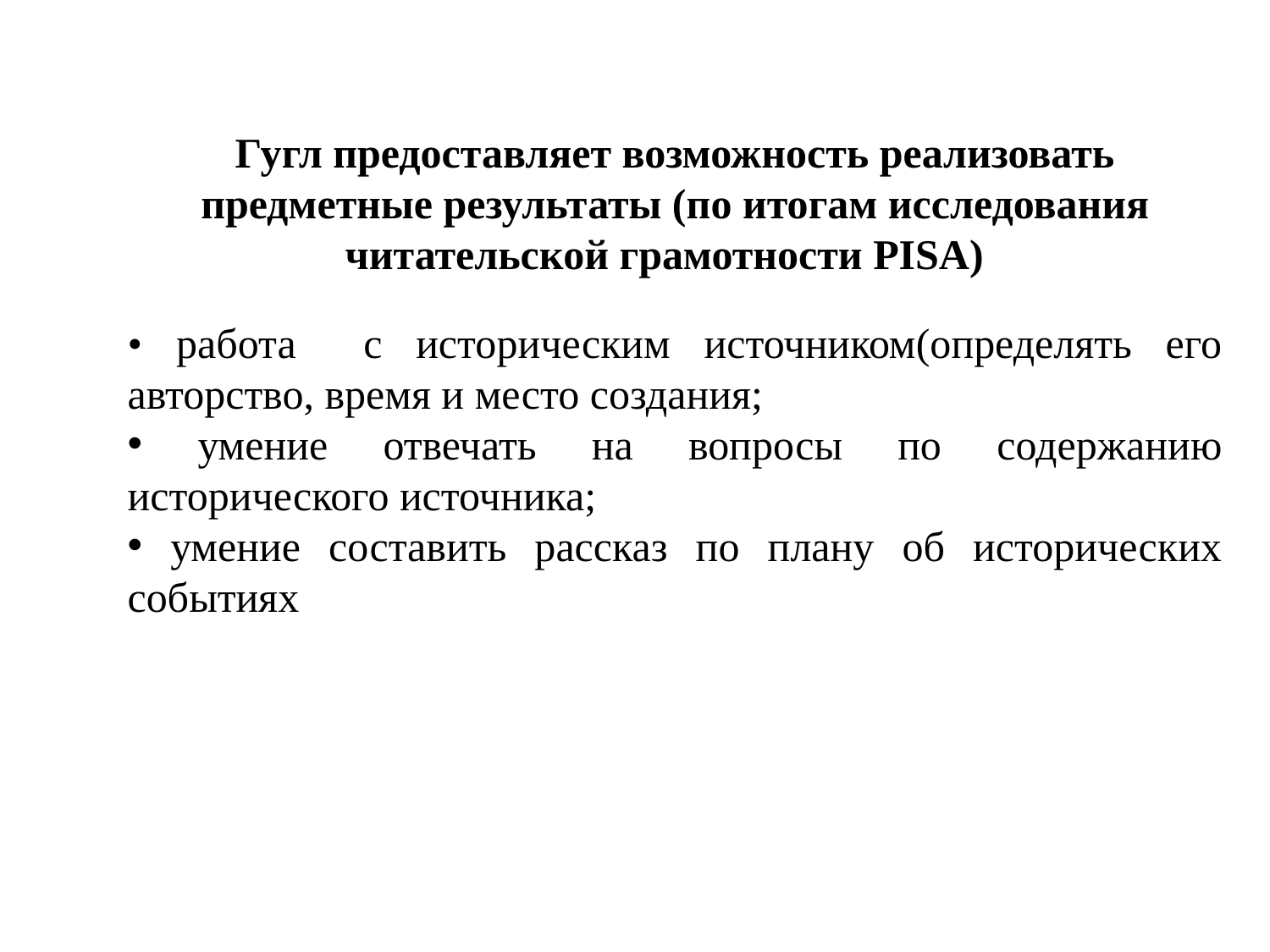

Гугл предоставляет возможность реализовать предметные результаты (по итогам исследования читательской грамотности PISA)

• работа  с историческим источником(определять его авторство, время и место создания;
 умение отвечать на вопросы по содержанию исторического источника;
 умение составить рассказ по плану об исторических событиях